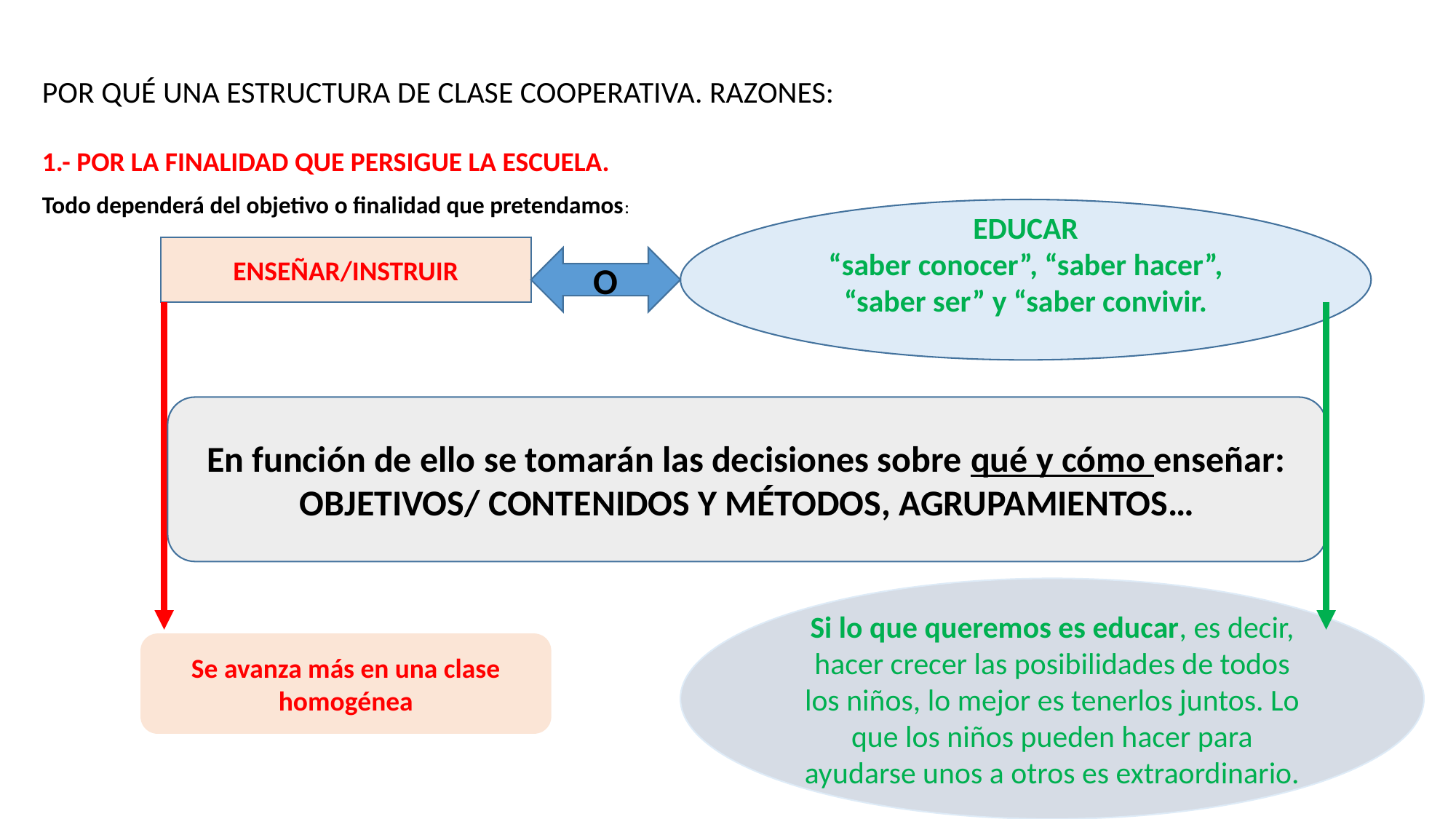

# POR QUÉ UNA ESTRUCTURA DE CLASE COOPERATIVA. RAZONES:
1.- POR LA FINALIDAD QUE PERSIGUE LA ESCUELA.
Todo dependerá del objetivo o finalidad que pretendamos:

EDUCAR
“saber conocer”, “saber hacer”, “saber ser” y “saber convivir.

ENSEÑAR/INSTRUIR
O
 En función de ello se tomarán las decisiones sobre qué y cómo enseñar:
OBJETIVOS/ CONTENIDOS Y MÉTODOS, AGRUPAMIENTOS…
Si lo que queremos es educar, es decir, hacer crecer las posibilidades de todos los niños, lo mejor es tenerlos juntos. Lo que los niños pueden hacer para ayudarse unos a otros es extraordinario.
Se avanza más en una clase homogénea